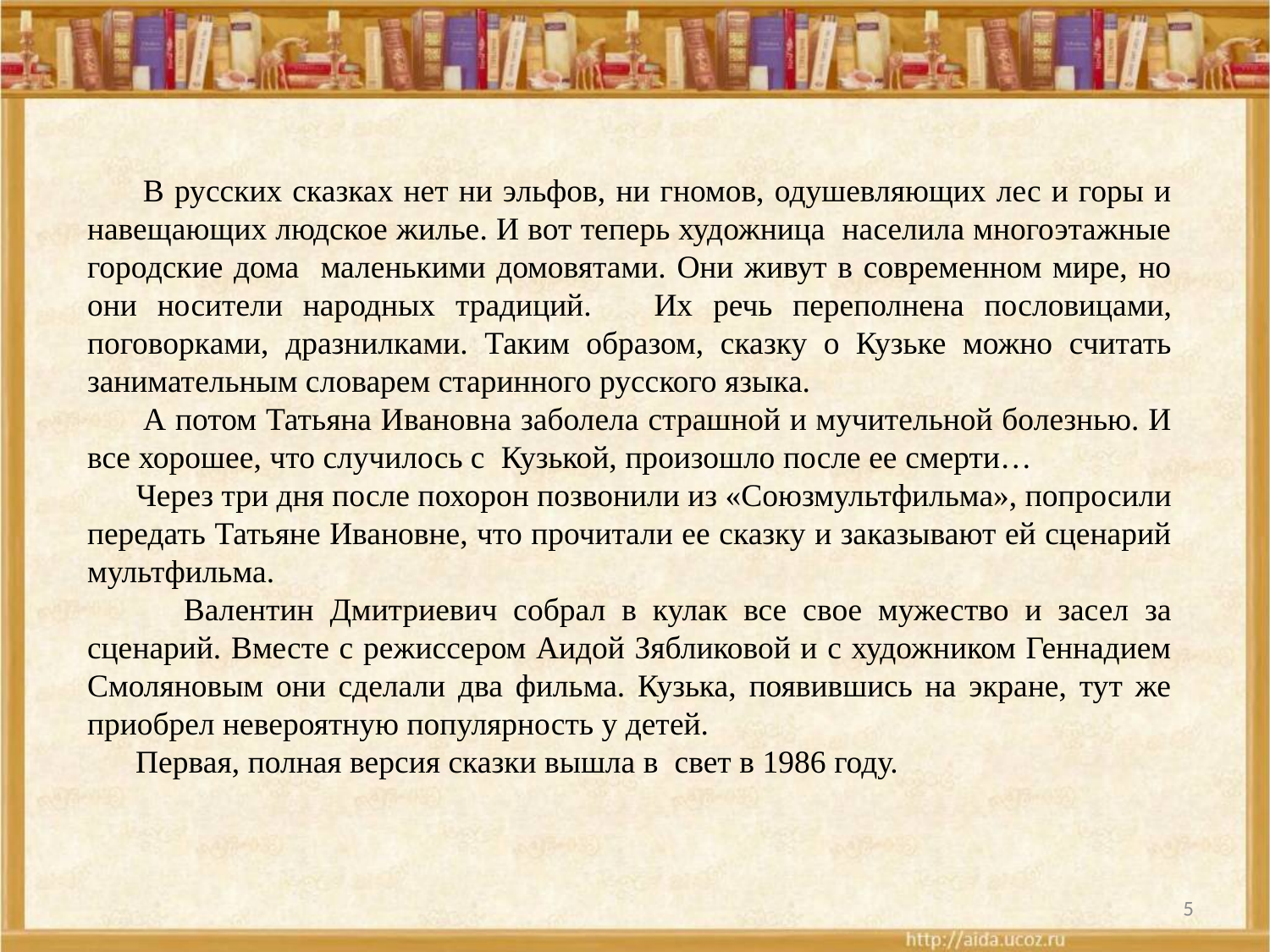

В русских сказках нет ни эльфов, ни гномов, одушевляющих лес и горы и навещающих людское жилье. И вот теперь художница  населила многоэтажные городские дома  маленькими домовятами. Они живут в современном мире, но они носители народных традиций.   Их речь переполнена пословицами, поговорками, дразнилками. Таким образом, сказку о Кузьке можно считать занимательным словарем старинного русского языка.
      А потом Татьяна Ивановна заболела страшной и мучительной болезнью. И все хорошее, что случилось с  Кузькой, произошло после ее смерти…
      Через три дня после похорон позвонили из «Союзмультфильма», попросили передать Татьяне Ивановне, что прочитали ее сказку и заказывают ей сценарий мультфильма.
      Валентин Дмитриевич собрал в кулак все свое мужество и засел за сценарий. Вместе с режиссером Аидой Зябликовой и с художником Геннадием Смоляновым они сделали два фильма. Кузька, появившись на экране, тут же приобрел невероятную популярность у детей.
      Первая, полная версия сказки вышла в  свет в 1986 году.
5